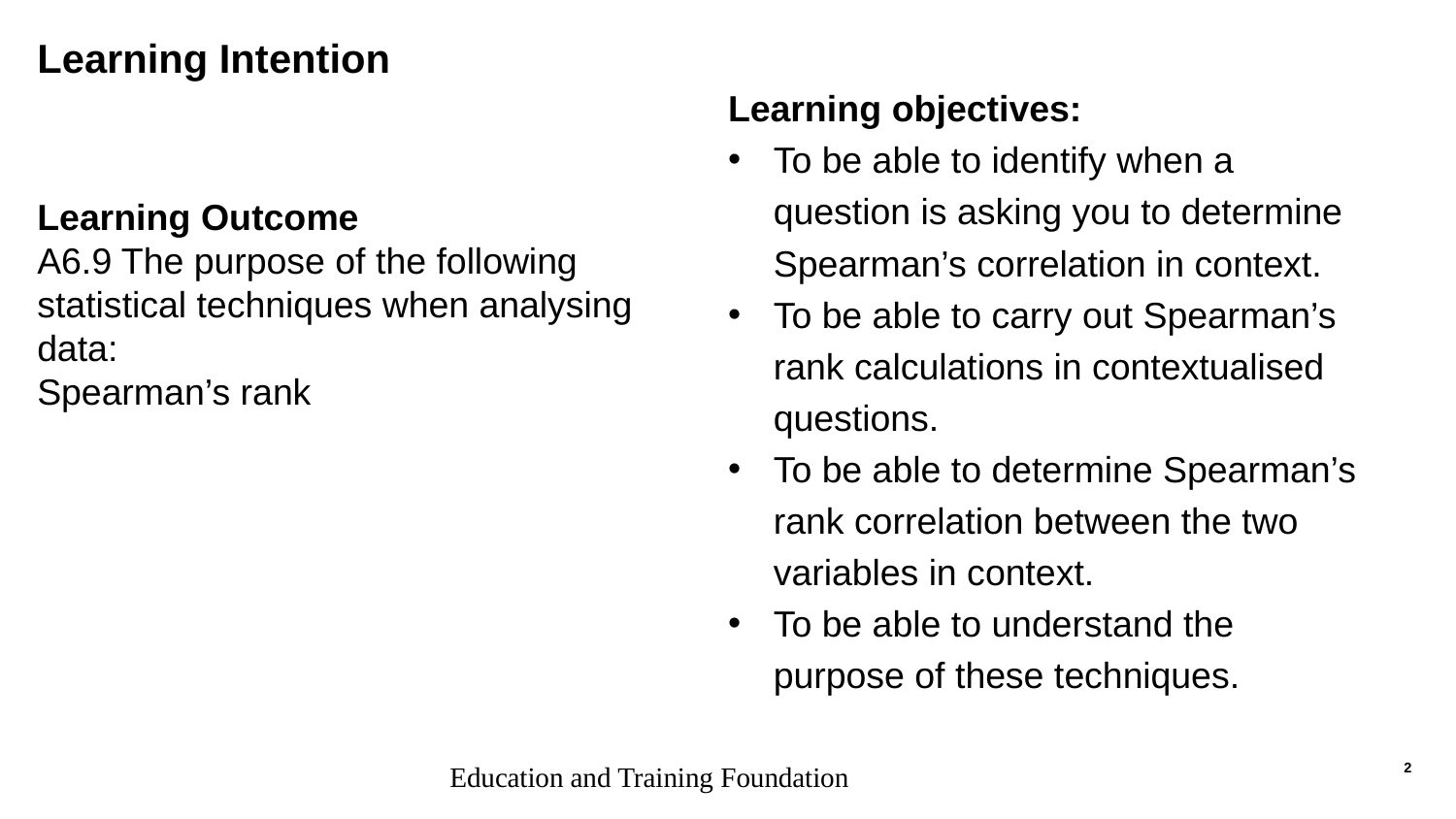

# Learning Intention
Learning objectives:
To be able to identify when a question is asking you to determine Spearman’s correlation in context.
To be able to carry out Spearman’s rank calculations in contextualised questions.
To be able to determine Spearman’s rank correlation between the two variables in context.
To be able to understand the purpose of these techniques.

Learning Outcome
A6.9 The purpose of the following statistical techniques when analysing data:
Spearman’s rank

Education and Training Foundation
2